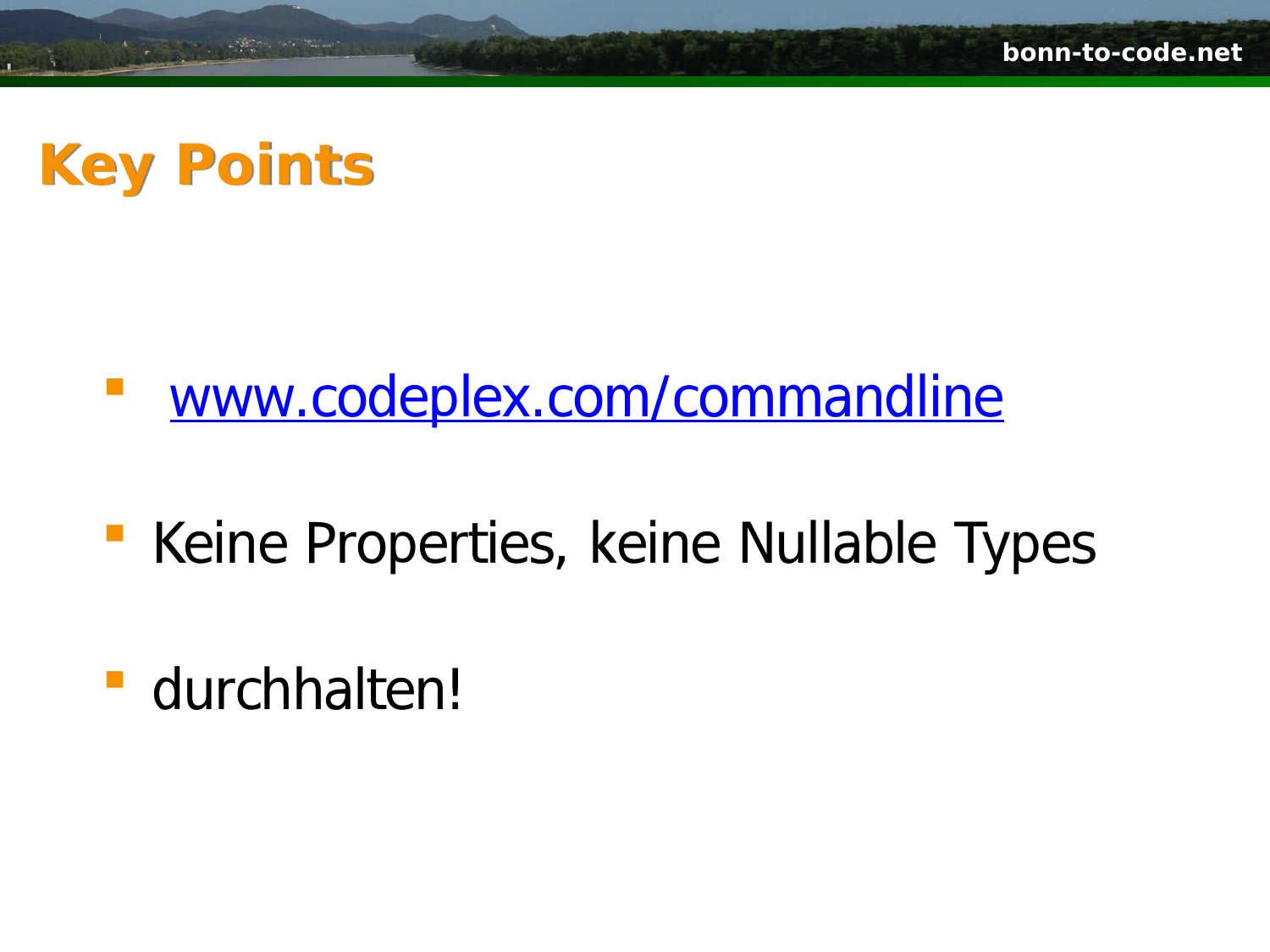

# Key Points

 www.codeplex.com/commandline
Keine Properties, keine Nullable Types
durchhalten!